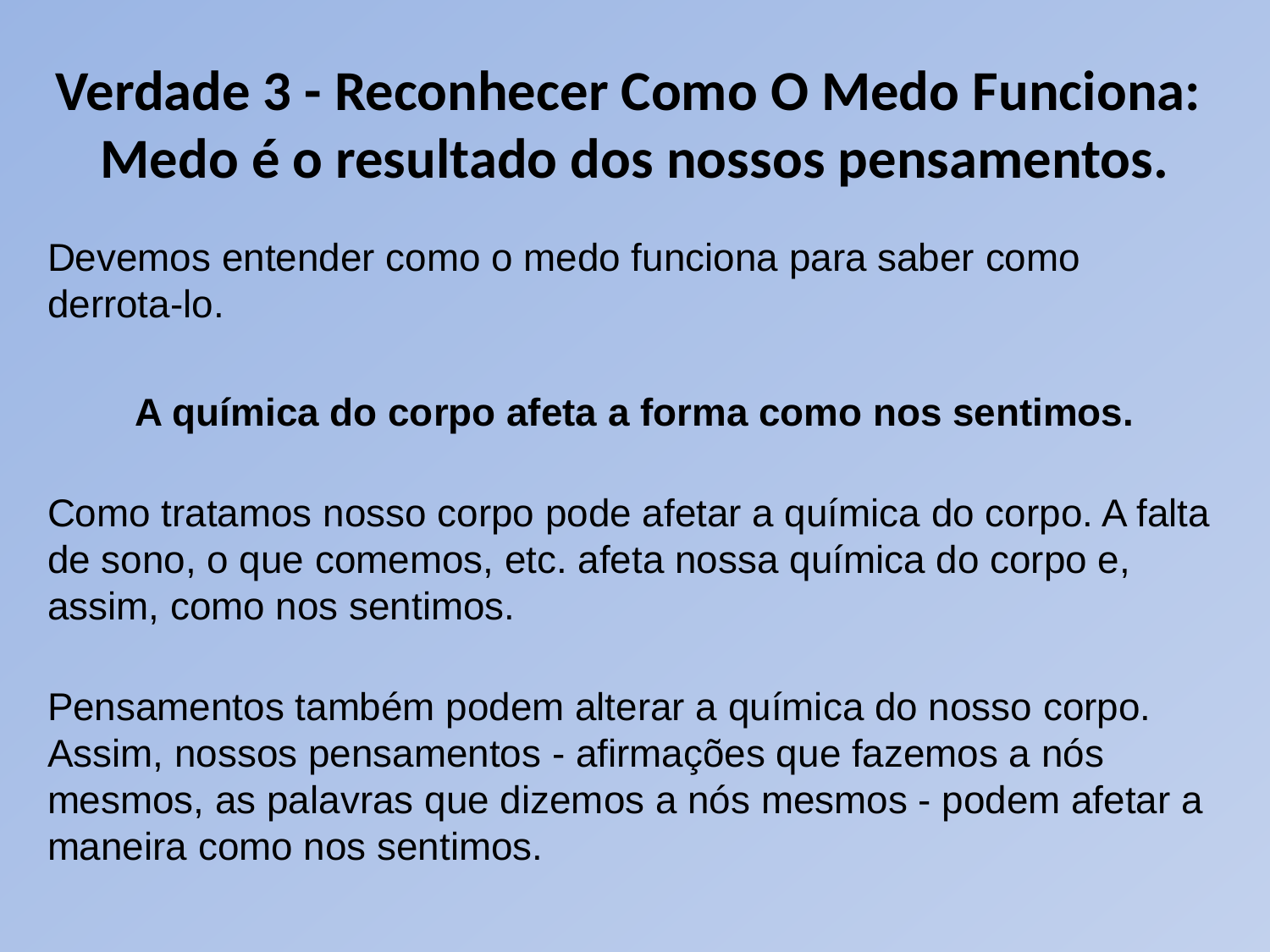

# Verdade 3 - Reconhecer Como O Medo Funciona:  Medo é o resultado dos nossos pensamentos.

Devemos entender como o medo funciona para saber como derrota-lo.

A química do corpo afeta a forma como nos sentimos.
Como tratamos nosso corpo pode afetar a química do corpo. A falta de sono, o que comemos, etc. afeta nossa química do corpo e, assim, como nos sentimos.
Pensamentos também podem alterar a química do nosso corpo. Assim, nossos pensamentos - afirmações que fazemos a nós mesmos, as palavras que dizemos a nós mesmos - podem afetar a maneira como nos sentimos.